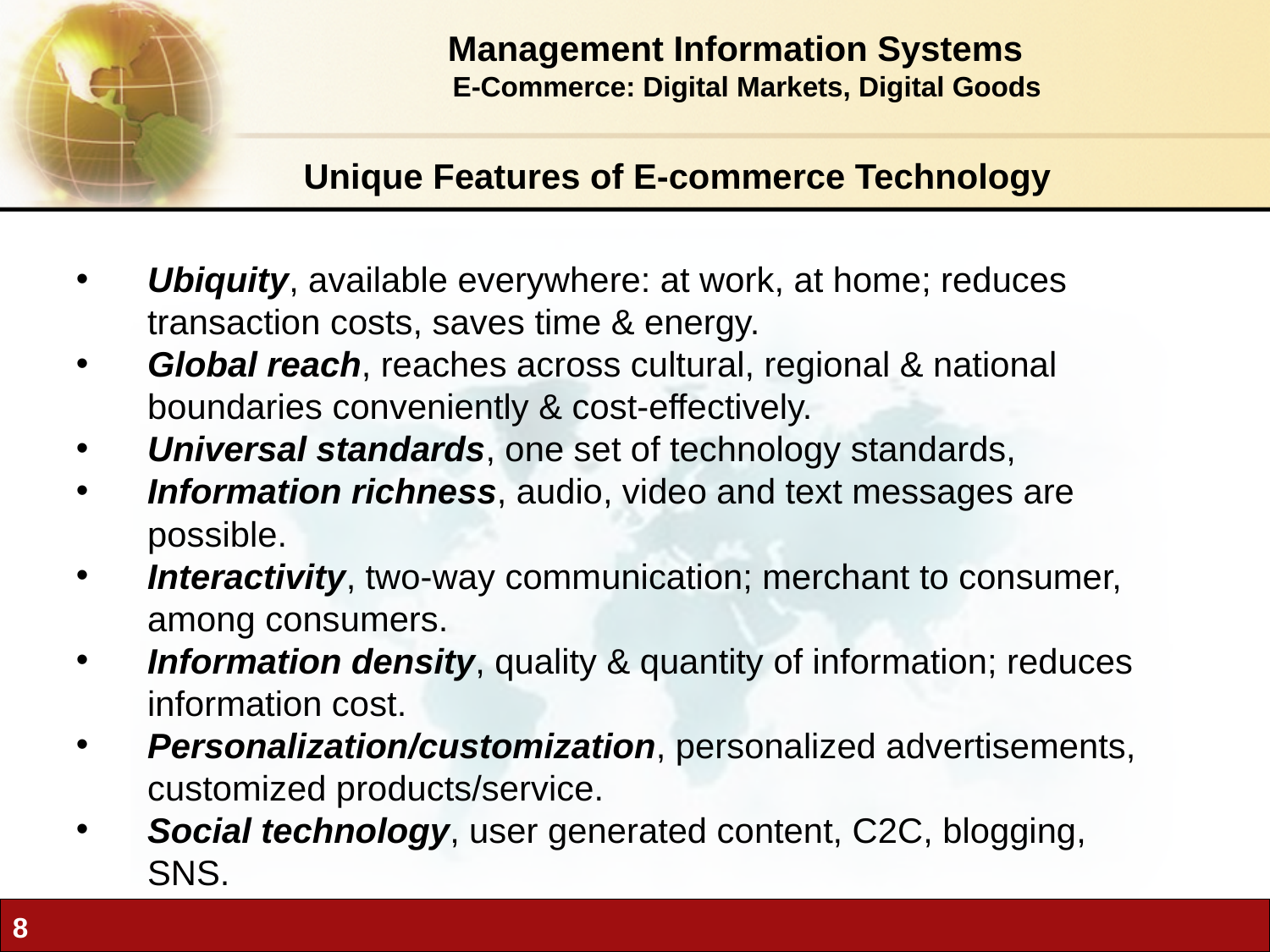

Management Information Systems
   E-Commerce: Digital Markets, Digital Goods
Unique Features of E-commerce Technology
Ubiquity, available everywhere: at work, at home; reduces transaction costs, saves time & energy.
Global reach, reaches across cultural, regional & national boundaries conveniently & cost-effectively.
Universal standards, one set of technology standards,
Information richness, audio, video and text messages are possible.
Interactivity, two-way communication; merchant to consumer, among consumers.
Information density, quality & quantity of information; reduces information cost.
Personalization/customization, personalized advertisements, customized products/service.
Social technology, user generated content, C2C, blogging, SNS.